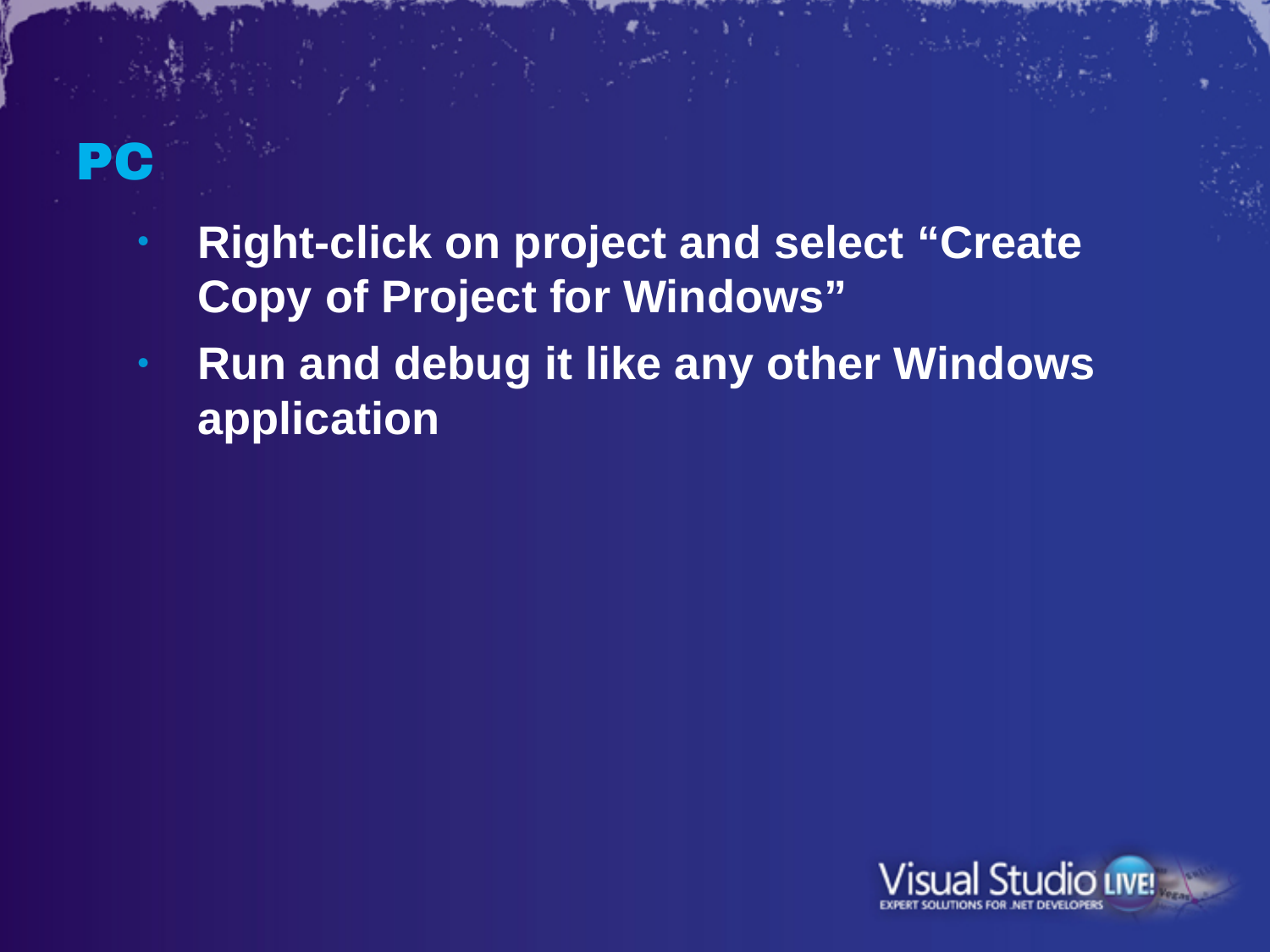

# PC
Right-click on project and select “Create Copy of Project for Windows”
Run and debug it like any other Windows application